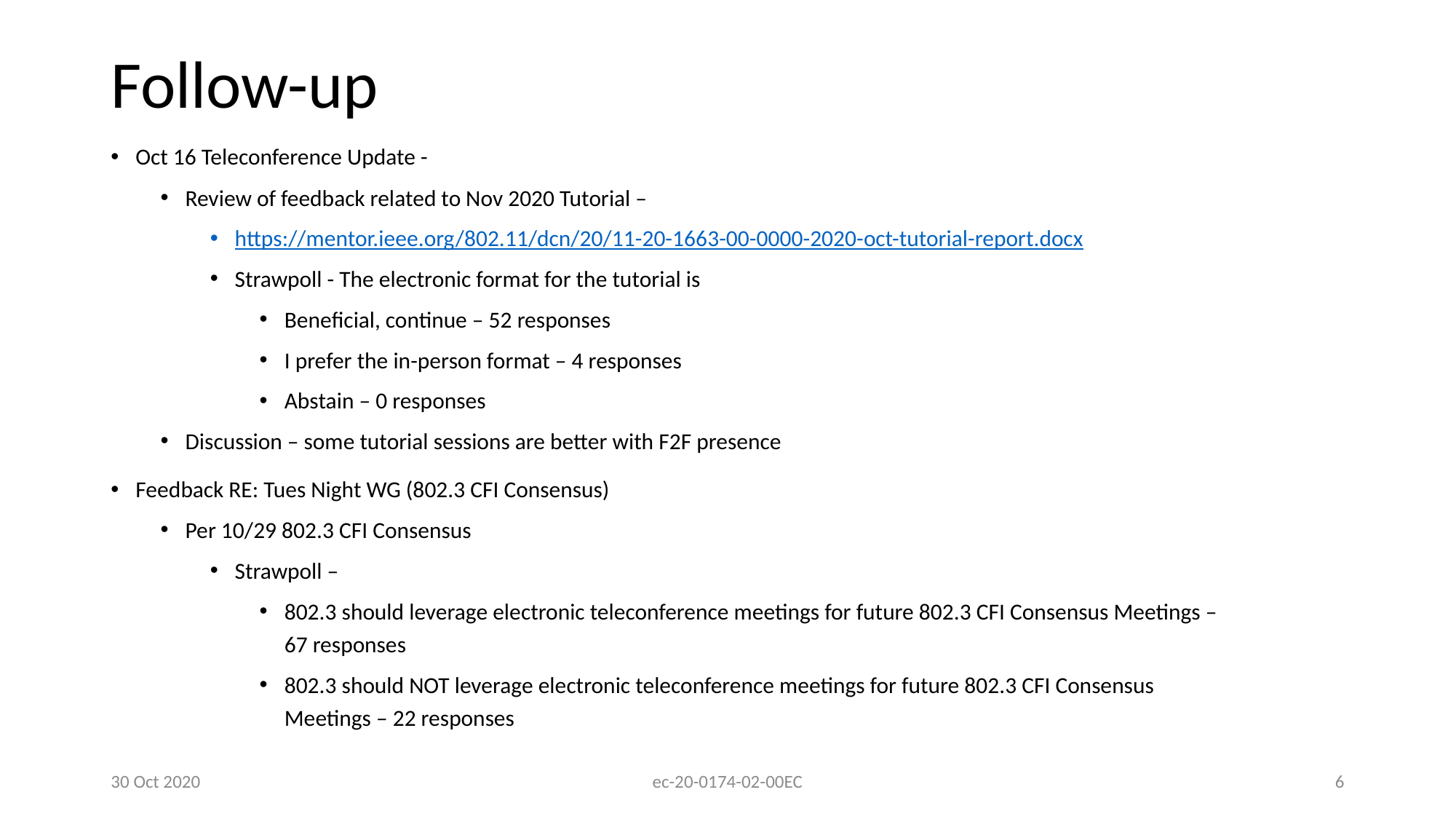

# Follow-up
Oct 16 Teleconference Update -
Review of feedback related to Nov 2020 Tutorial –
https://mentor.ieee.org/802.11/dcn/20/11-20-1663-00-0000-2020-oct-tutorial-report.docx
Strawpoll - The electronic format for the tutorial is
Beneficial, continue – 52 responses
I prefer the in-person format – 4 responses
Abstain – 0 responses
Discussion – some tutorial sessions are better with F2F presence
Feedback RE: Tues Night WG (802.3 CFI Consensus)
Per 10/29 802.3 CFI Consensus
Strawpoll –
802.3 should leverage electronic teleconference meetings for future 802.3 CFI Consensus Meetings – 67 responses
802.3 should NOT leverage electronic teleconference meetings for future 802.3 CFI Consensus Meetings – 22 responses
30 Oct 2020
ec-20-0174-02-00EC
6